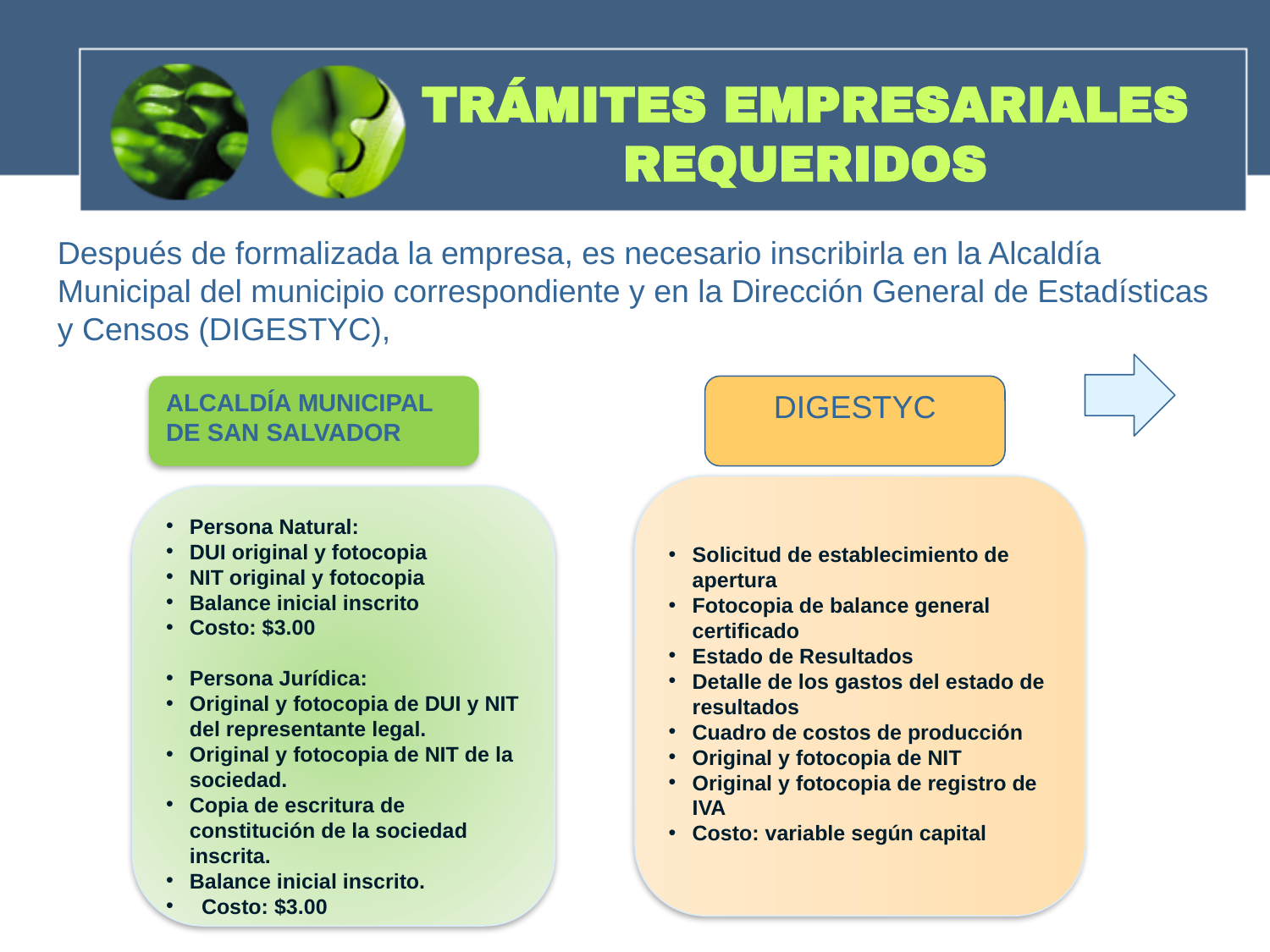

# TRÁMITES EMPRESARIALES REQUERIDOS
Después de formalizada la empresa, es necesario inscribirla en la Alcaldía Municipal del municipio correspondiente y en la Dirección General de Estadísticas y Censos (DIGESTYC),

ALCALDÍA MUNICIPAL
DE SAN SALVADOR
DIGESTYC

Solicitud de establecimiento de apertura
Fotocopia de balance general certificado
Estado de Resultados
Detalle de los gastos del estado de resultados
Cuadro de costos de producción
Original y fotocopia de NIT
Original y fotocopia de registro de IVA
Costo: variable según capital
Persona Natural:
DUI original y fotocopia
NIT original y fotocopia
Balance inicial inscrito
Costo: $3.00

Persona Jurídica:
Original y fotocopia de DUI y NIT del representante legal.
Original y fotocopia de NIT de la sociedad.
Copia de escritura de constitución de la sociedad inscrita.
Balance inicial inscrito.
  Costo: $3.00